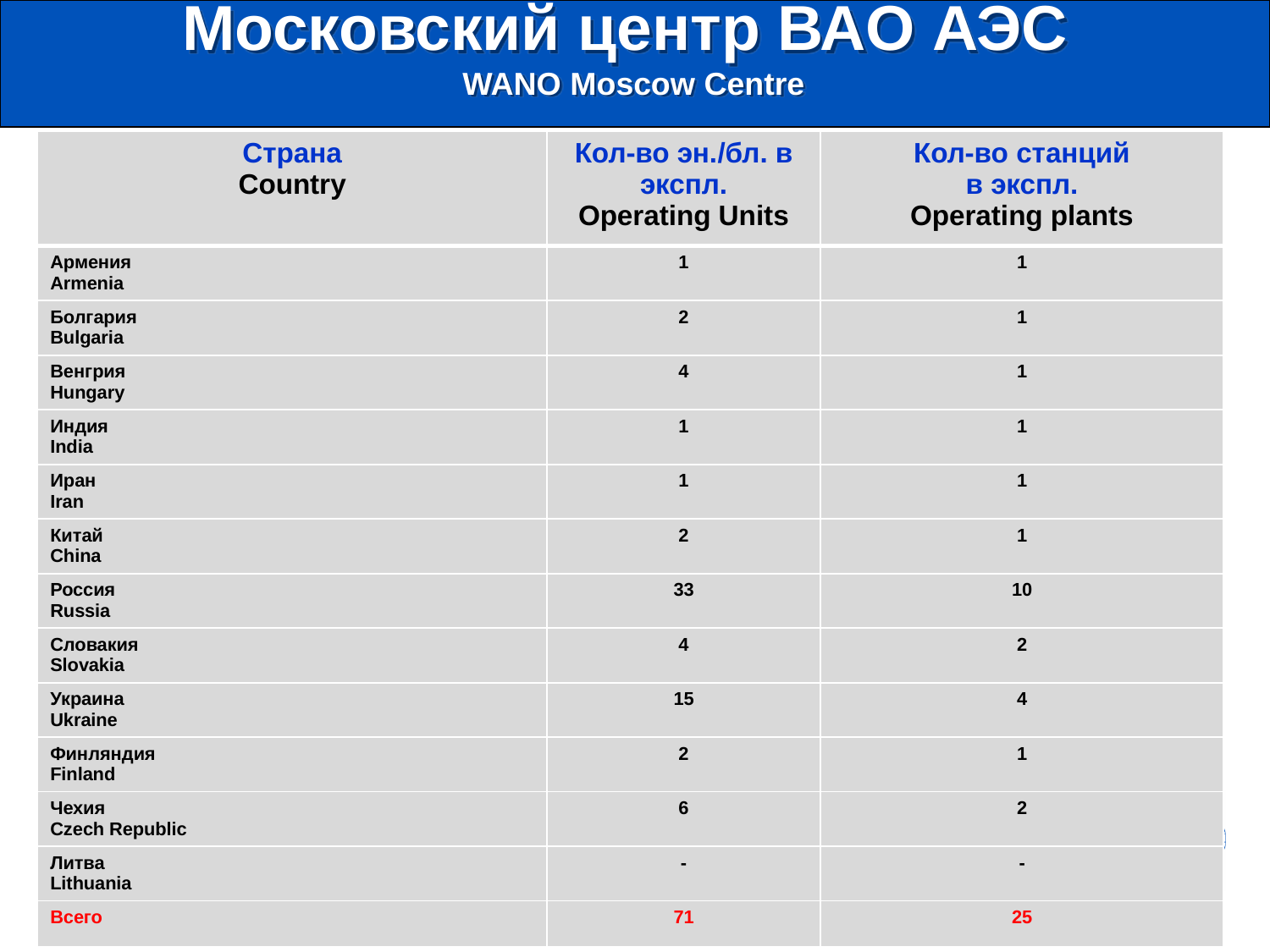

# Московский центр ВАО АЭС WANO Moscow Centre
| Страна Country | Кол-во эн./бл. в экспл. Operating Units | Кол-во станций в экспл. Operating plants |
| --- | --- | --- |
| Армения Armenia | 1 | 1 |
| Болгария Bulgaria | 2 | 1 |
| Венгрия Hungary | 4 | 1 |
| Индия India | 1 | 1 |
| Иран Iran | 1 | 1 |
| Китай China | 2 | 1 |
| Россия Russia | 33 | 10 |
| Словакия Slovakia | 4 | 2 |
| Украина Ukraine | 15 | 4 |
| Финляндия Finland | 2 | 1 |
| Чехия Czech Republic | 6 | 2 |
| Литва Lithuania | - | - |
| Всего | 71 | 25 |
23